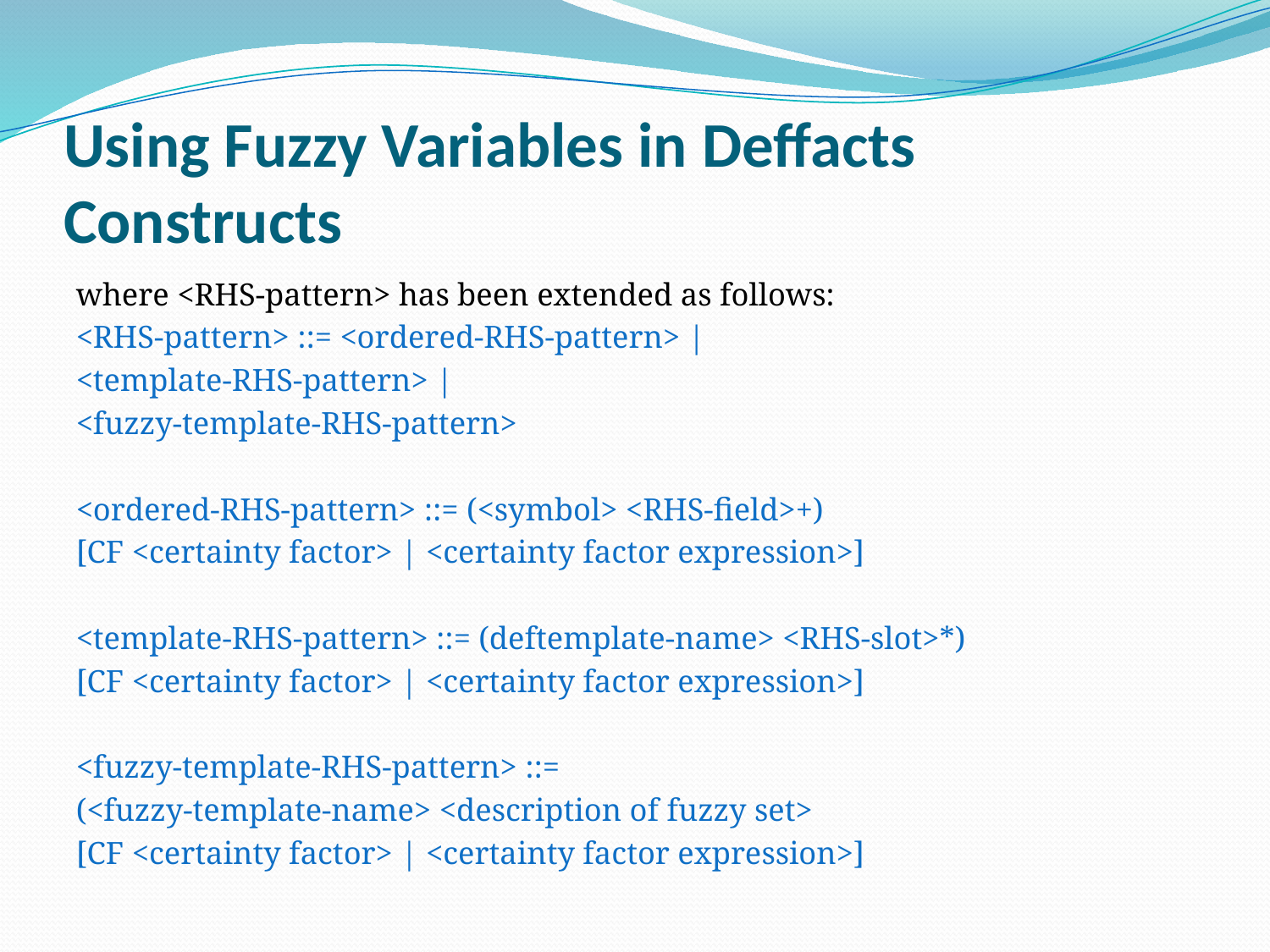

# Using Fuzzy Variables in Deffacts Constructs
where <RHS-pattern> has been extended as follows:
<RHS-pattern> ::= <ordered-RHS-pattern> |
<template-RHS-pattern> |
<fuzzy-template-RHS-pattern>

<ordered-RHS-pattern> ::= (<symbol> <RHS-field>+)
[CF <certainty factor> | <certainty factor expression>]

<template-RHS-pattern> ::= (deftemplate-name> <RHS-slot>*)
[CF <certainty factor> | <certainty factor expression>]

<fuzzy-template-RHS-pattern> ::=
(<fuzzy-template-name> <description of fuzzy set>
[CF <certainty factor> | <certainty factor expression>]